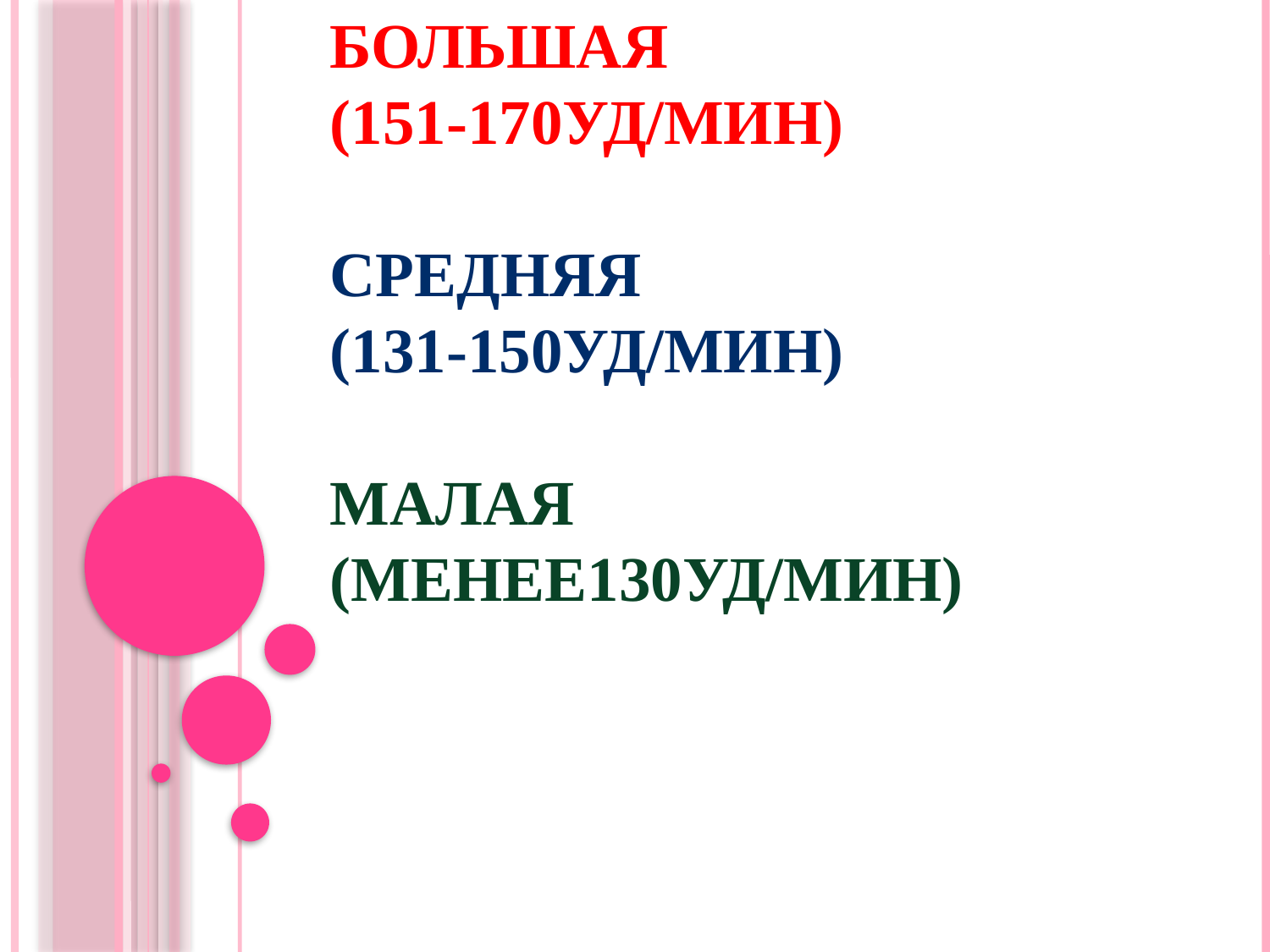

# Физическая нагрузка большая  (151-170уд/мин)   средняя  (131-150уд/мин) малая  (менее130уд/мин)